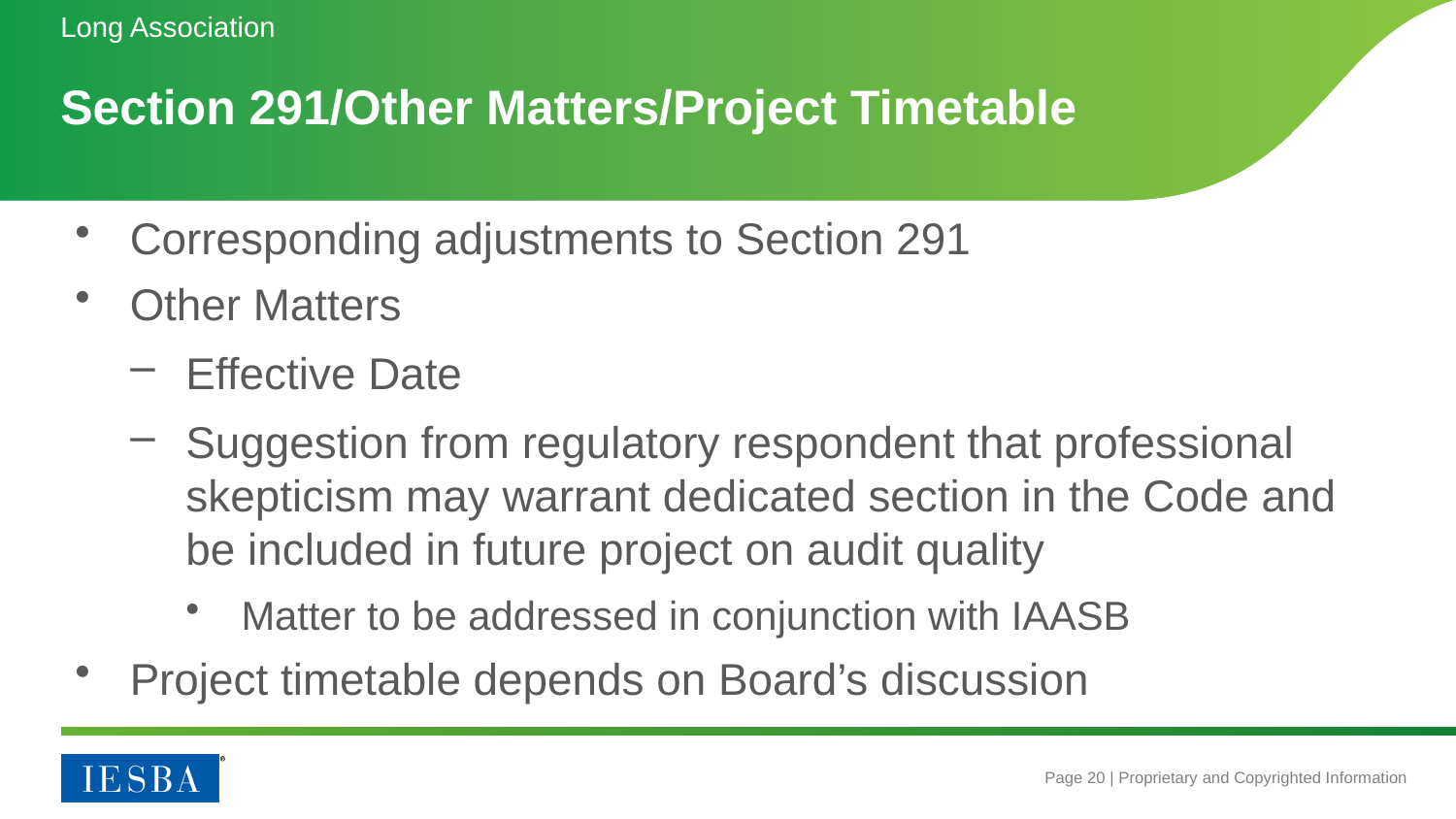

Long Association
# Section 291/Other Matters/Project Timetable
Corresponding adjustments to Section 291
Other Matters
Effective Date
Suggestion from regulatory respondent that professional skepticism may warrant dedicated section in the Code and be included in future project on audit quality
Matter to be addressed in conjunction with IAASB
Project timetable depends on Board’s discussion